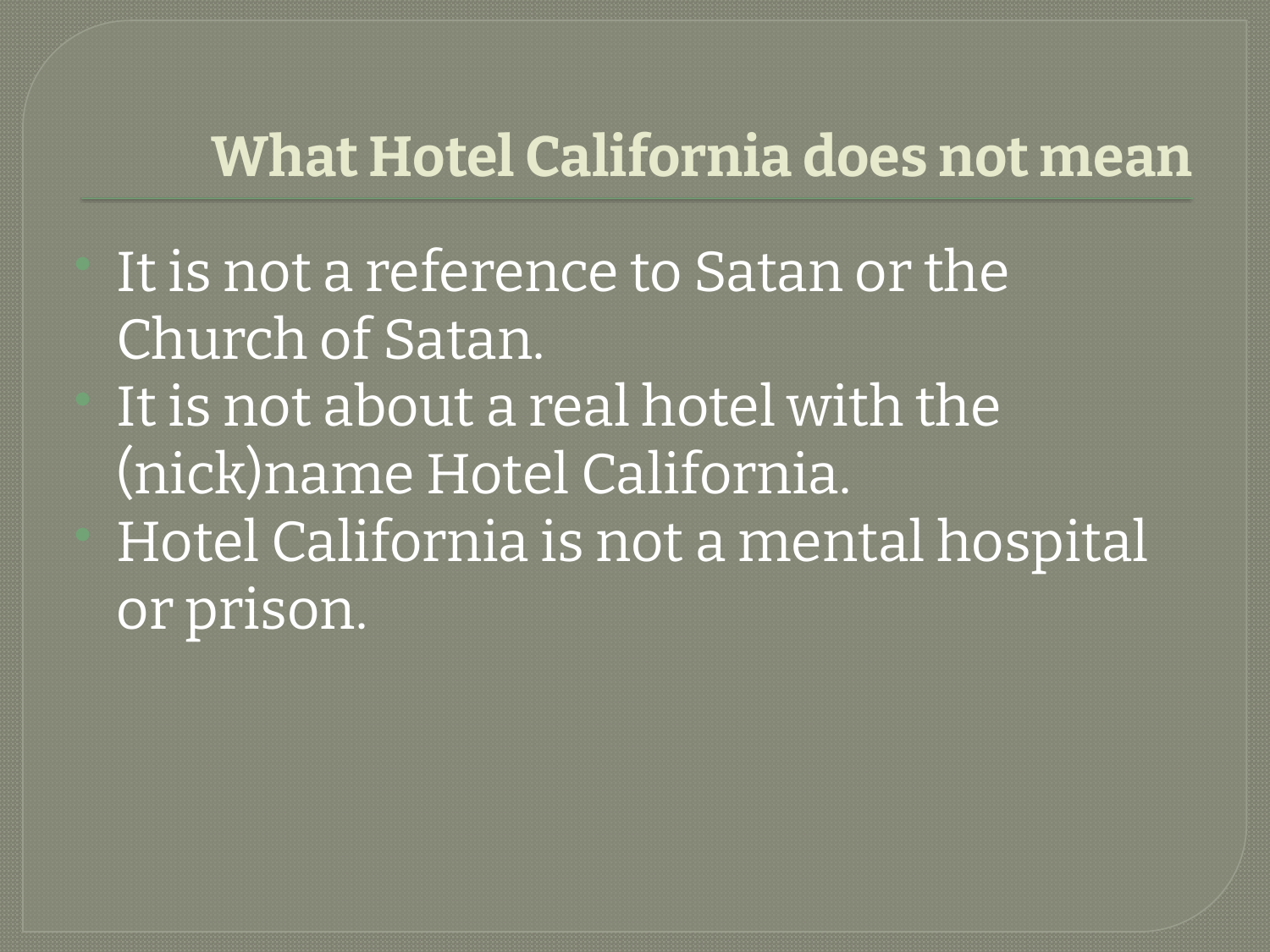

# What Hotel California does not mean
It is not a reference to Satan or the Church of Satan.
It is not about a real hotel with the (nick)name Hotel California.
Hotel California is not a mental hospital or prison.